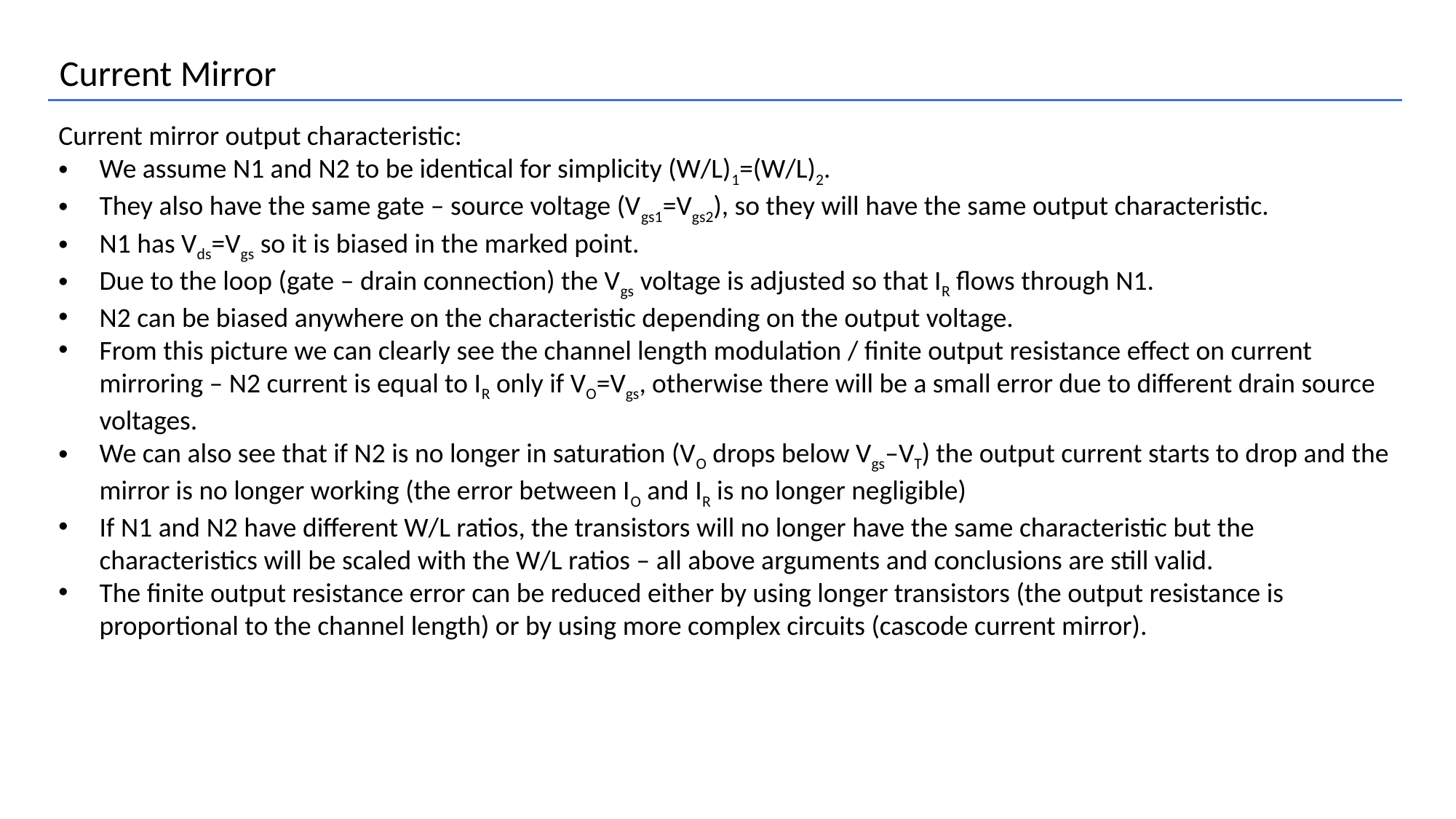

Current Mirror
Current mirror output characteristic:
We assume N1 and N2 to be identical for simplicity (W/L)1=(W/L)2.
They also have the same gate – source voltage (Vgs1=Vgs2), so they will have the same output characteristic.
N1 has Vds=Vgs so it is biased in the marked point.
Due to the loop (gate – drain connection) the Vgs voltage is adjusted so that IR flows through N1.
N2 can be biased anywhere on the characteristic depending on the output voltage.
From this picture we can clearly see the channel length modulation / finite output resistance effect on current mirroring – N2 current is equal to IR only if VO=Vgs, otherwise there will be a small error due to different drain source voltages.
We can also see that if N2 is no longer in saturation (VO drops below Vgs–VT) the output current starts to drop and the mirror is no longer working (the error between IO and IR is no longer negligible)
If N1 and N2 have different W/L ratios, the transistors will no longer have the same characteristic but the characteristics will be scaled with the W/L ratios – all above arguments and conclusions are still valid.
The finite output resistance error can be reduced either by using longer transistors (the output resistance is proportional to the channel length) or by using more complex circuits (cascode current mirror).